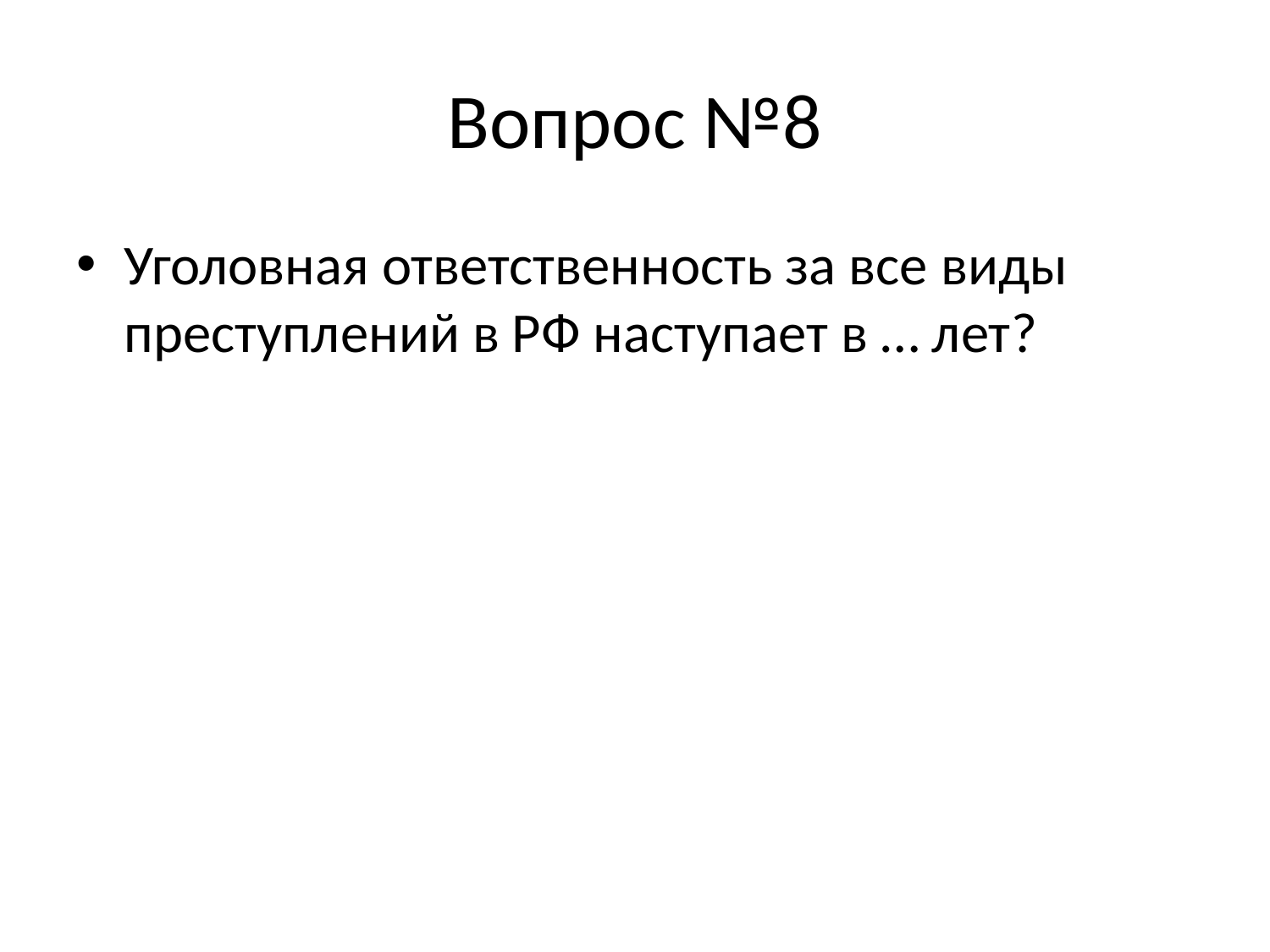

# Вопрос №8
Уголовная ответственность за все виды преступлений в РФ наступает в … лет?